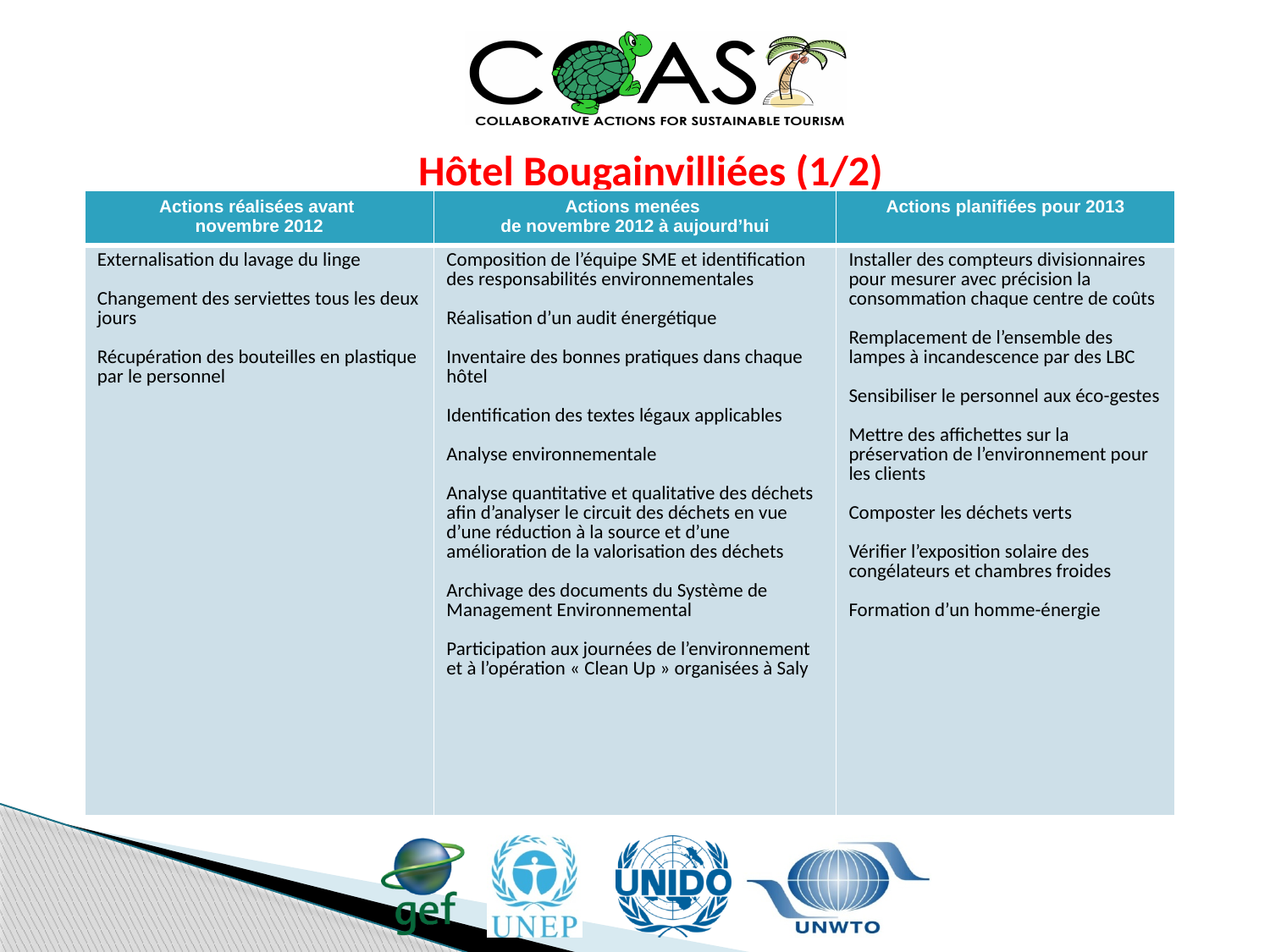

Hôtel Bougainvilliées (1/2)
| Actions réalisées avant novembre 2012 | Actions menées de novembre 2012 à aujourd’hui | Actions planifiées pour 2013 |
| --- | --- | --- |
| Externalisation du lavage du linge Changement des serviettes tous les deux jours Récupération des bouteilles en plastique par le personnel | Composition de l’équipe SME et identification des responsabilités environnementales Réalisation d’un audit énergétique Inventaire des bonnes pratiques dans chaque hôtel Identification des textes légaux applicables Analyse environnementale Analyse quantitative et qualitative des déchets afin d’analyser le circuit des déchets en vue d’une réduction à la source et d’une amélioration de la valorisation des déchets Archivage des documents du Système de Management Environnemental Participation aux journées de l’environnement et à l’opération « Clean Up » organisées à Saly | Installer des compteurs divisionnaires pour mesurer avec précision la consommation chaque centre de coûts Remplacement de l’ensemble des lampes à incandescence par des LBC Sensibiliser le personnel aux éco-gestes Mettre des affichettes sur la préservation de l’environnement pour les clients Composter les déchets verts Vérifier l’exposition solaire des congélateurs et chambres froides Formation d’un homme-énergie |